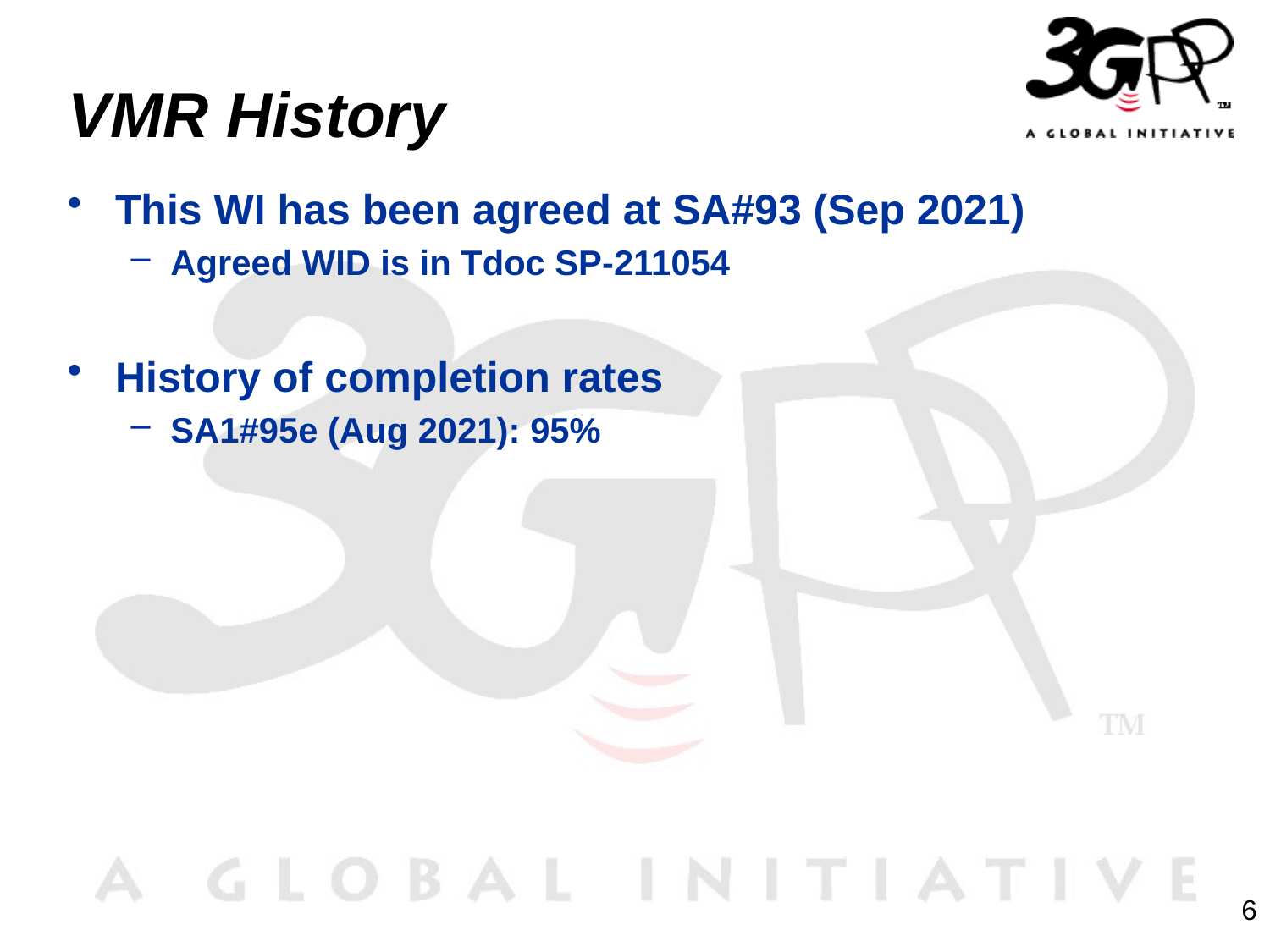

# VMR History
This WI has been agreed at SA#93 (Sep 2021)
Agreed WID is in Tdoc SP-211054

History of completion rates
SA1#95e (Aug 2021): 95%

6